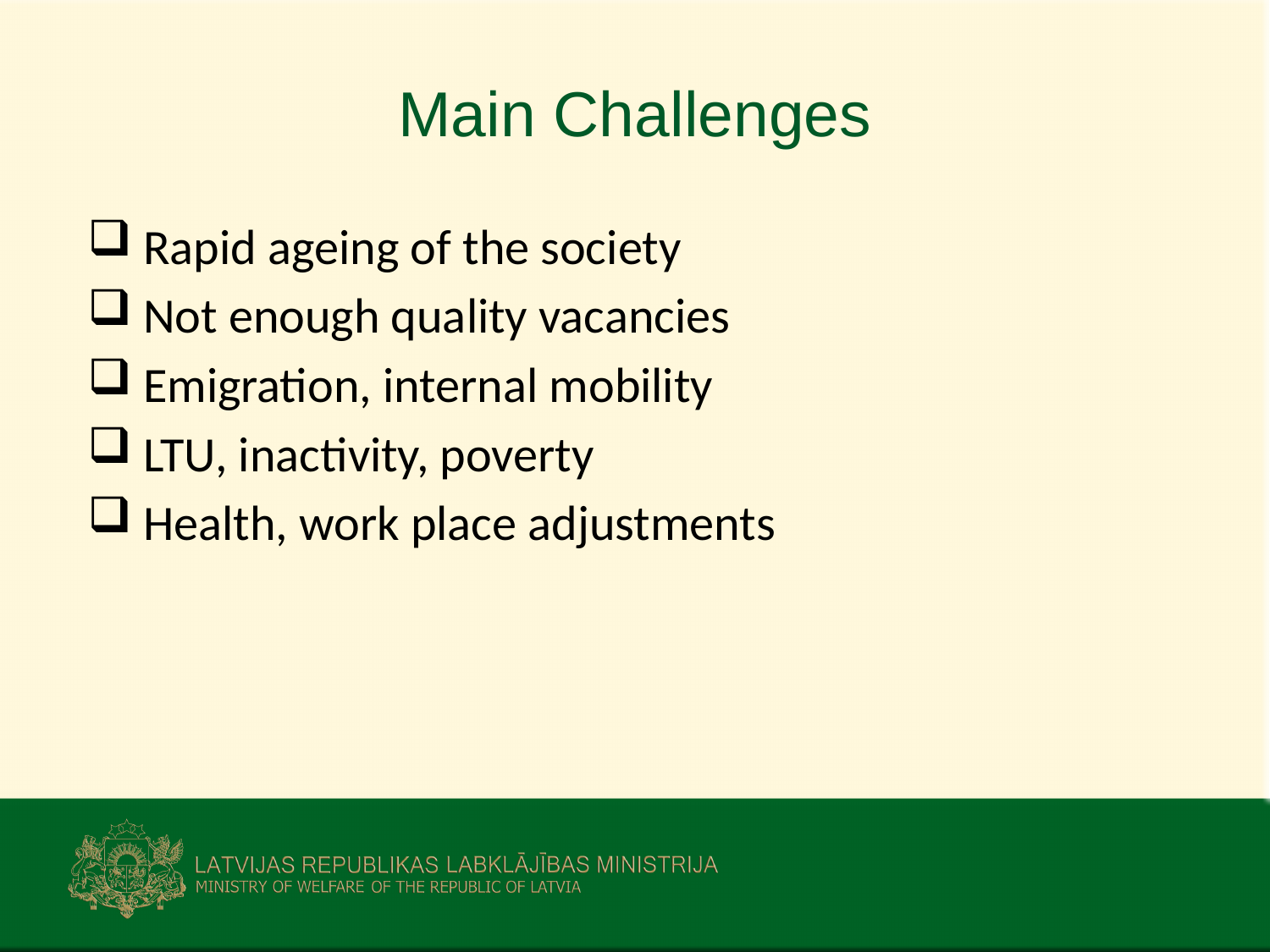

# Main Challenges

 Rapid ageing of the society
 Not enough quality vacancies
 Emigration, internal mobility
 LTU, inactivity, poverty
 Health, work place adjustments